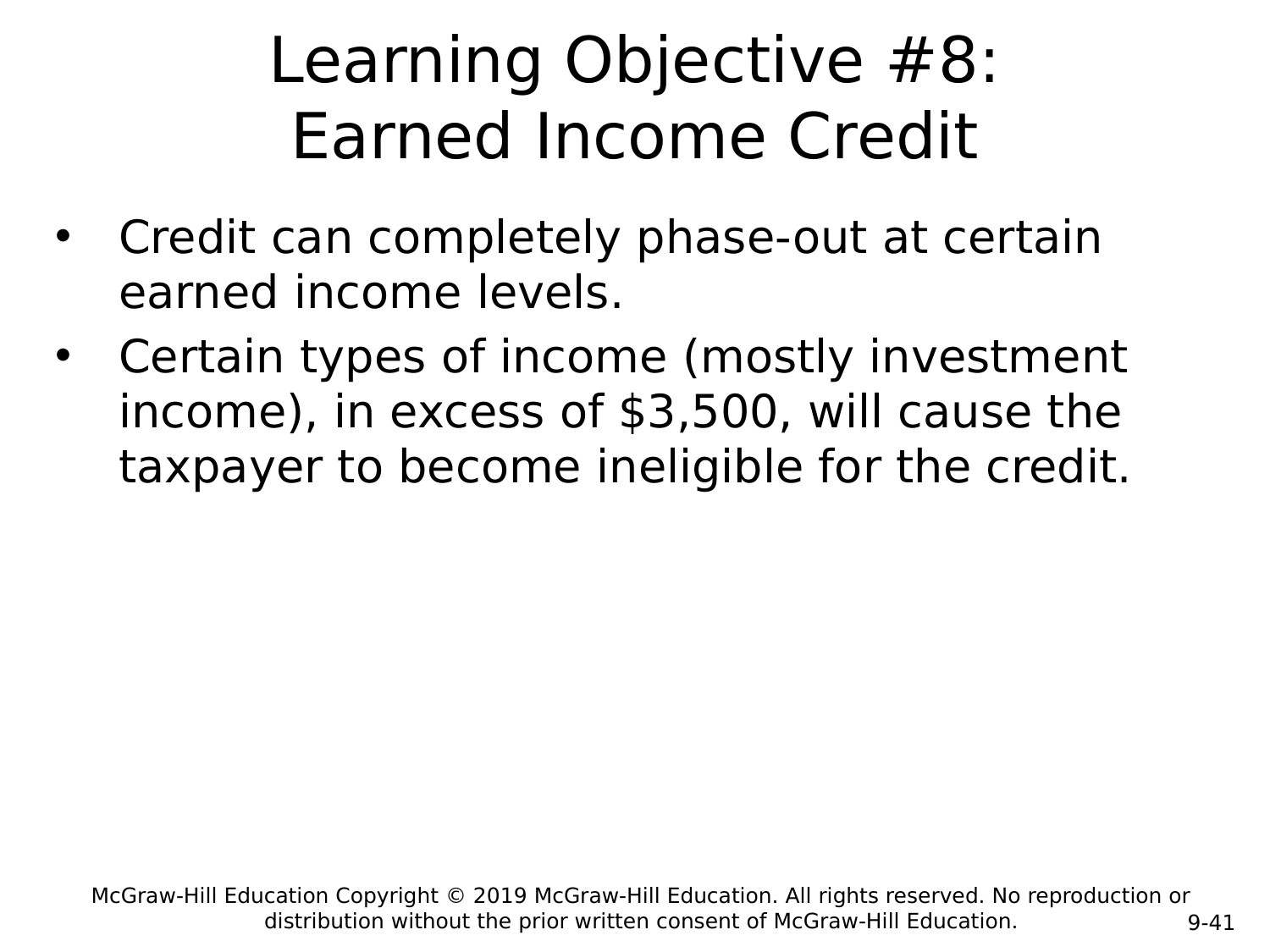

# Learning Objective #8: Earned Income Credit
Credit can completely phase-out at certain earned income levels.
Certain types of income (mostly investment income), in excess of $3,500, will cause the taxpayer to become ineligible for the credit.
McGraw-Hill Education Copyright © 2019 McGraw-Hill Education. All rights reserved. No reproduction or distribution without the prior written consent of McGraw-Hill Education.
9-41